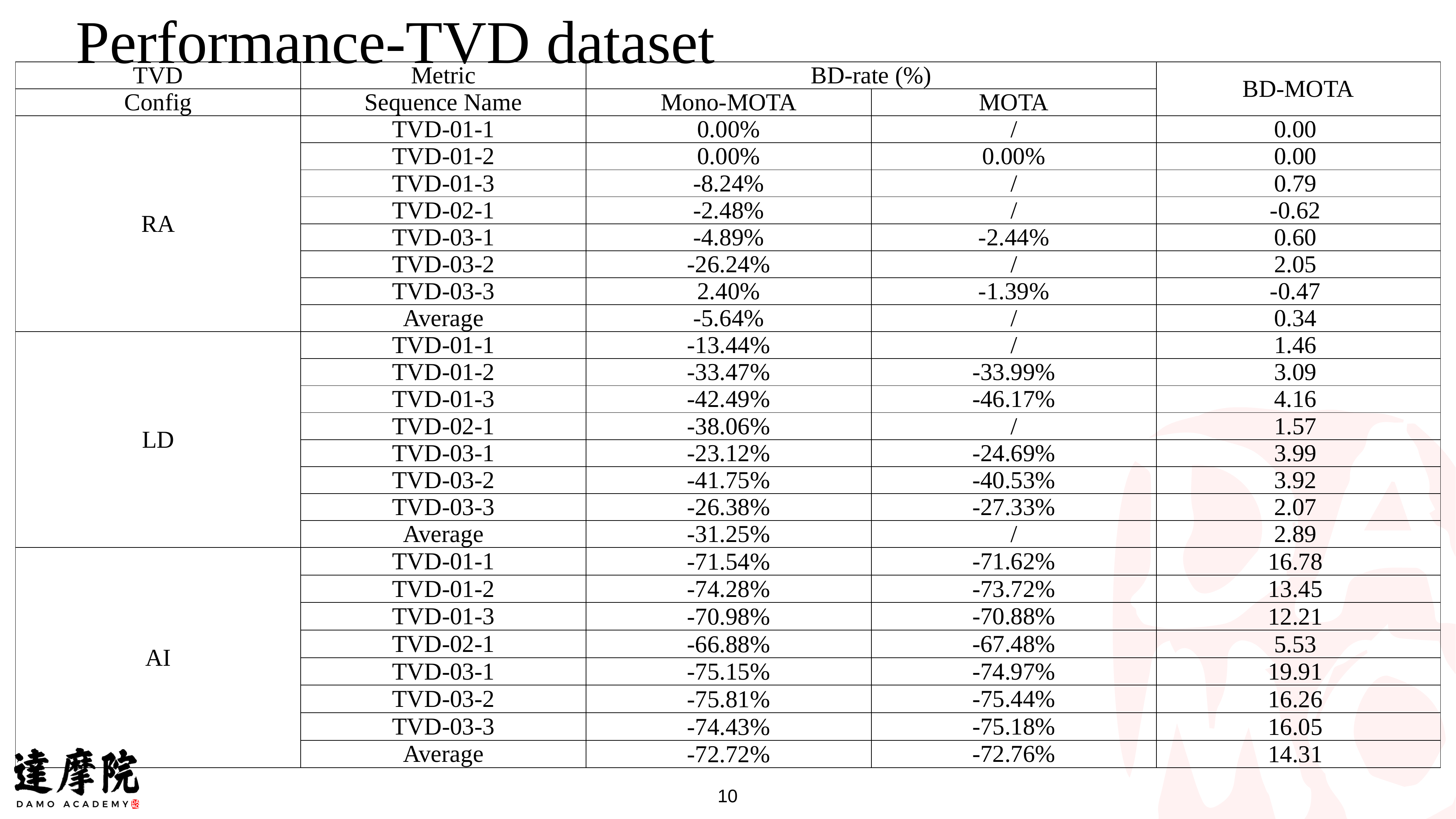

Performance-TVD dataset
| TVD | Metric | BD-rate (%) |  | BD-MOTA |
| --- | --- | --- | --- | --- |
| Config | Sequence Name | Mono-MOTA | MOTA |  |
| RA | TVD-01-1 | 0.00% | / | 0.00 |
|  | TVD-01-2 | 0.00% | 0.00% | 0.00 |
|  | TVD-01-3 | -8.24% | / | 0.79 |
|  | TVD-02-1 | -2.48% | / | -0.62 |
|  | TVD-03-1 | -4.89% | -2.44% | 0.60 |
|  | TVD-03-2 | -26.24% | / | 2.05 |
|  | TVD-03-3 | 2.40% | -1.39% | -0.47 |
|  | Average | -5.64% | / | 0.34 |
| LD | TVD-01-1 | -13.44% | / | 1.46 |
|  | TVD-01-2 | -33.47% | -33.99% | 3.09 |
|  | TVD-01-3 | -42.49% | -46.17% | 4.16 |
|  | TVD-02-1 | -38.06% | / | 1.57 |
|  | TVD-03-1 | -23.12% | -24.69% | 3.99 |
|  | TVD-03-2 | -41.75% | -40.53% | 3.92 |
|  | TVD-03-3 | -26.38% | -27.33% | 2.07 |
|  | Average | -31.25% | / | 2.89 |
| AI | TVD-01-1 | -71.54% | -71.62% | 16.78 |
|  | TVD-01-2 | -74.28% | -73.72% | 13.45 |
|  | TVD-01-3 | -70.98% | -70.88% | 12.21 |
|  | TVD-02-1 | -66.88% | -67.48% | 5.53 |
|  | TVD-03-1 | -75.15% | -74.97% | 19.91 |
|  | TVD-03-2 | -75.81% | -75.44% | 16.26 |
|  | TVD-03-3 | -74.43% | -75.18% | 16.05 |
|  | Average | -72.72% | -72.76% | 14.31 |
10